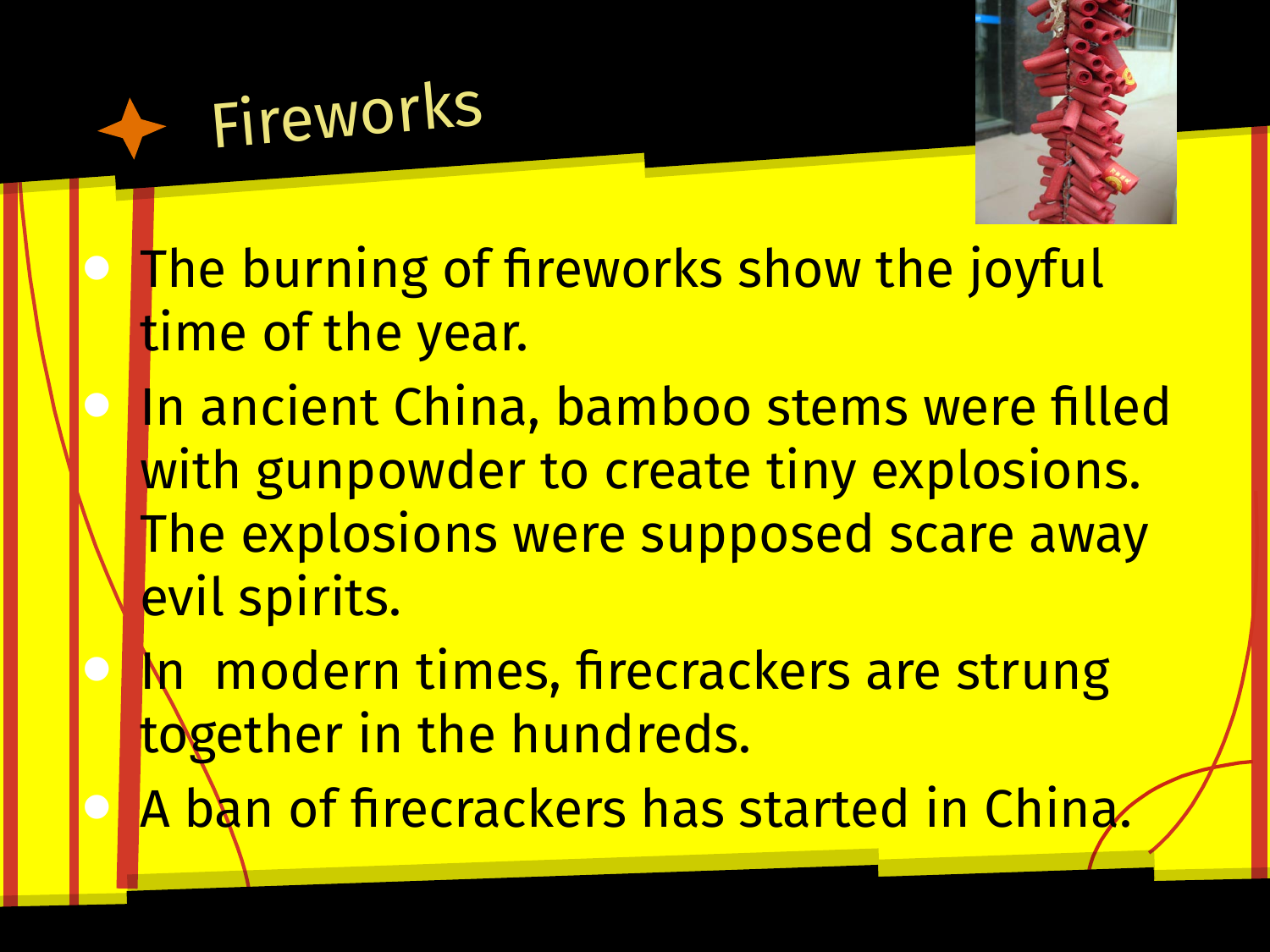

# Fireworks
The burning of fireworks show the joyful time of the year.
In ancient China, bamboo stems were filled with gunpowder to create tiny explosions.  The explosions were supposed scare away evil spirits.
In  modern times, firecrackers are strung together in the hundreds.
A ban of firecrackers has started in China.